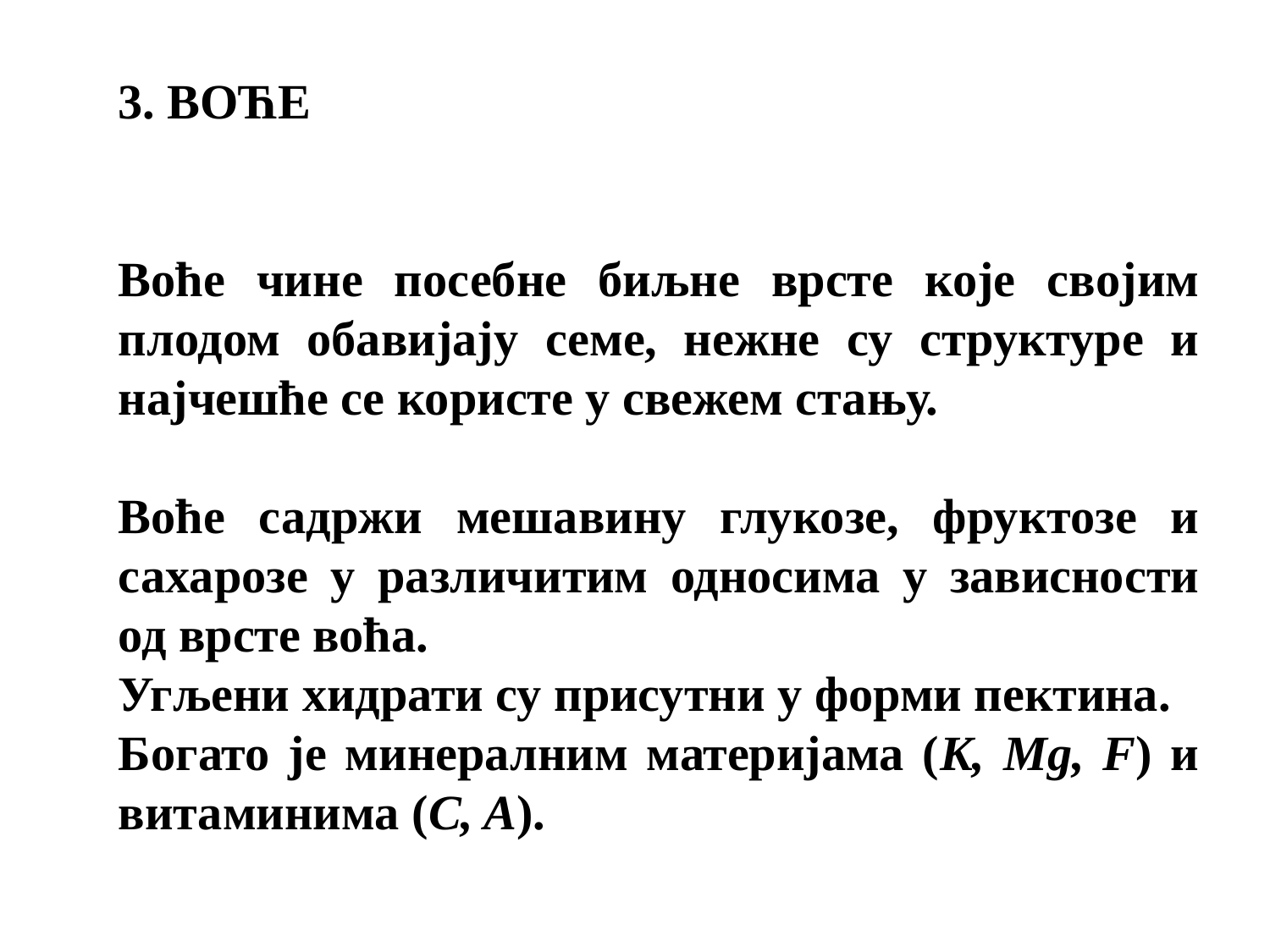

3. ВОЋЕ

Воће чине посебне биљне врсте које својим плодом обавијају семе, нежне су структуре и најчешће се користе у свежем стању.

Воће садржи мешавину глукозе, фруктозе и сахарозе у различитим односима у зависности од врсте воћа.
Угљени хидрати су присутни у форми пектина.
Богато је минералним материјама (K, Mg, F) и витаминима (C, A).